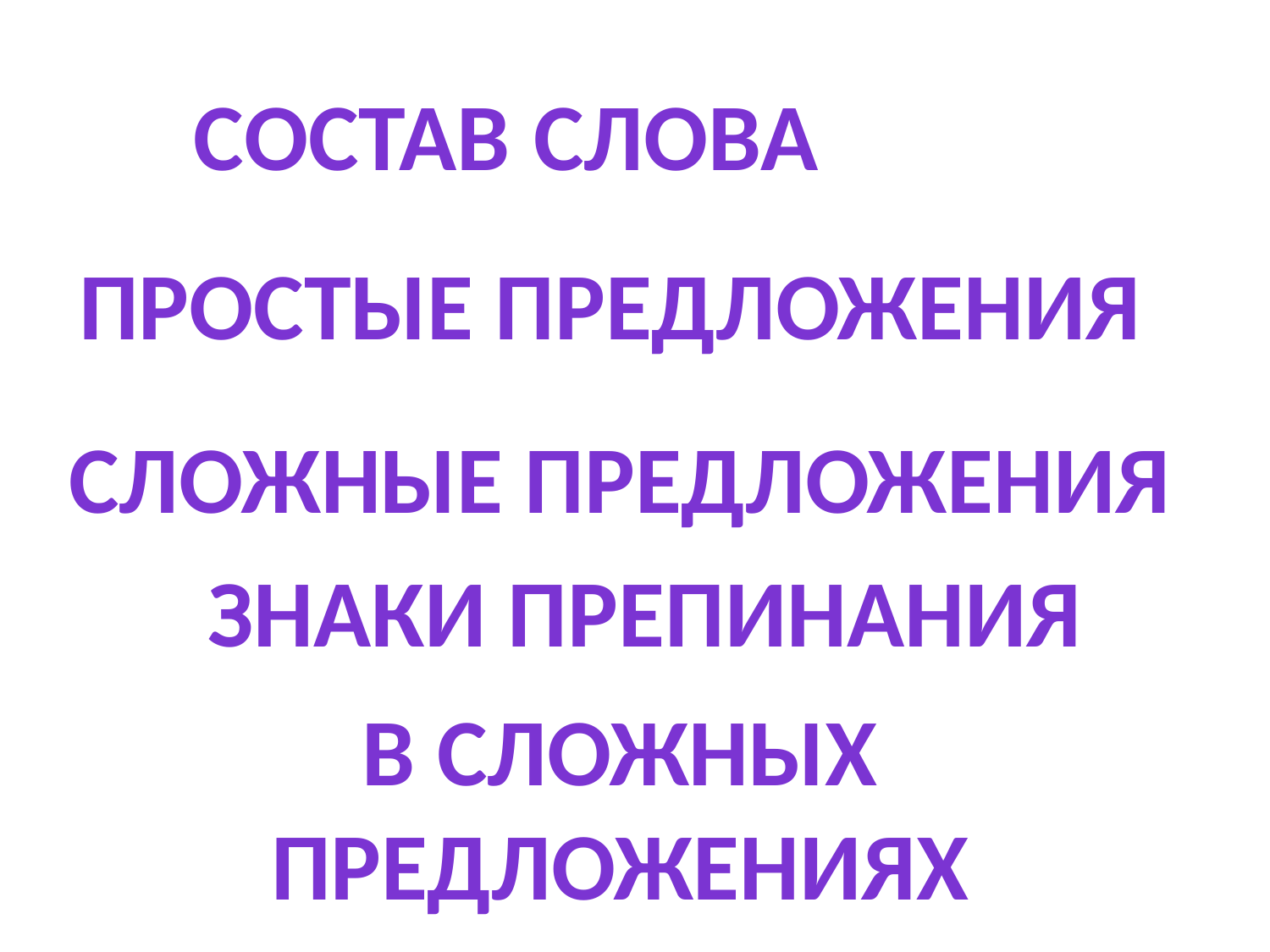

Состав слова

Простые предложения

#
Сложные предложения

Знаки препинания

В сложных предложениях